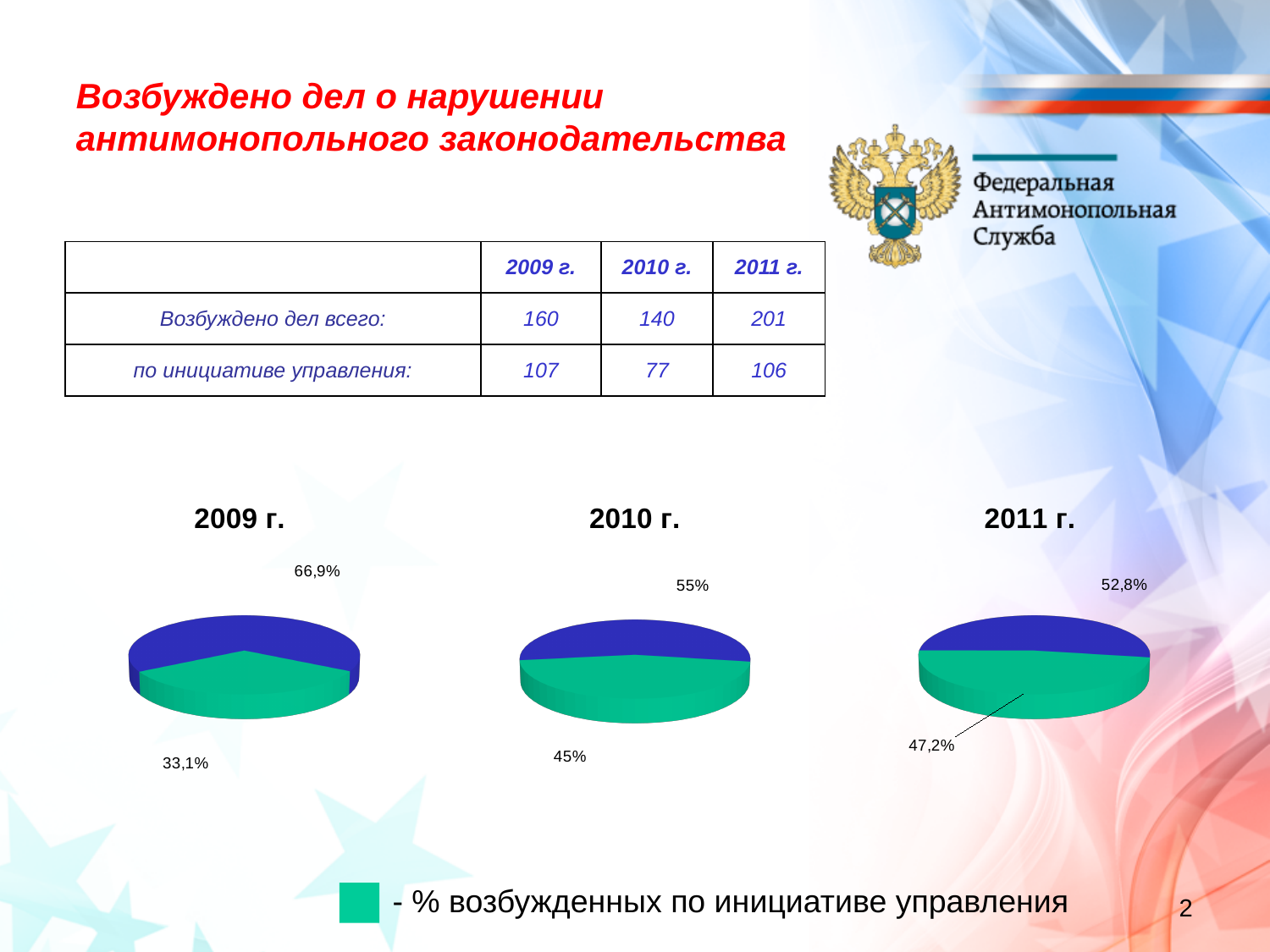

Возбуждено дел о нарушении
антимонопольного законодательства
|  | 2009 г. | 2010 г. | 2011 г. |
| --- | --- | --- | --- |
| Возбуждено дел всего: | 160 | 140 | 201 |
| по инициативе управления: | 107 | 77 | 106 |

[unsupported chart]

[unsupported chart]

[unsupported chart]

- % возбужденных по инициативе управления
2